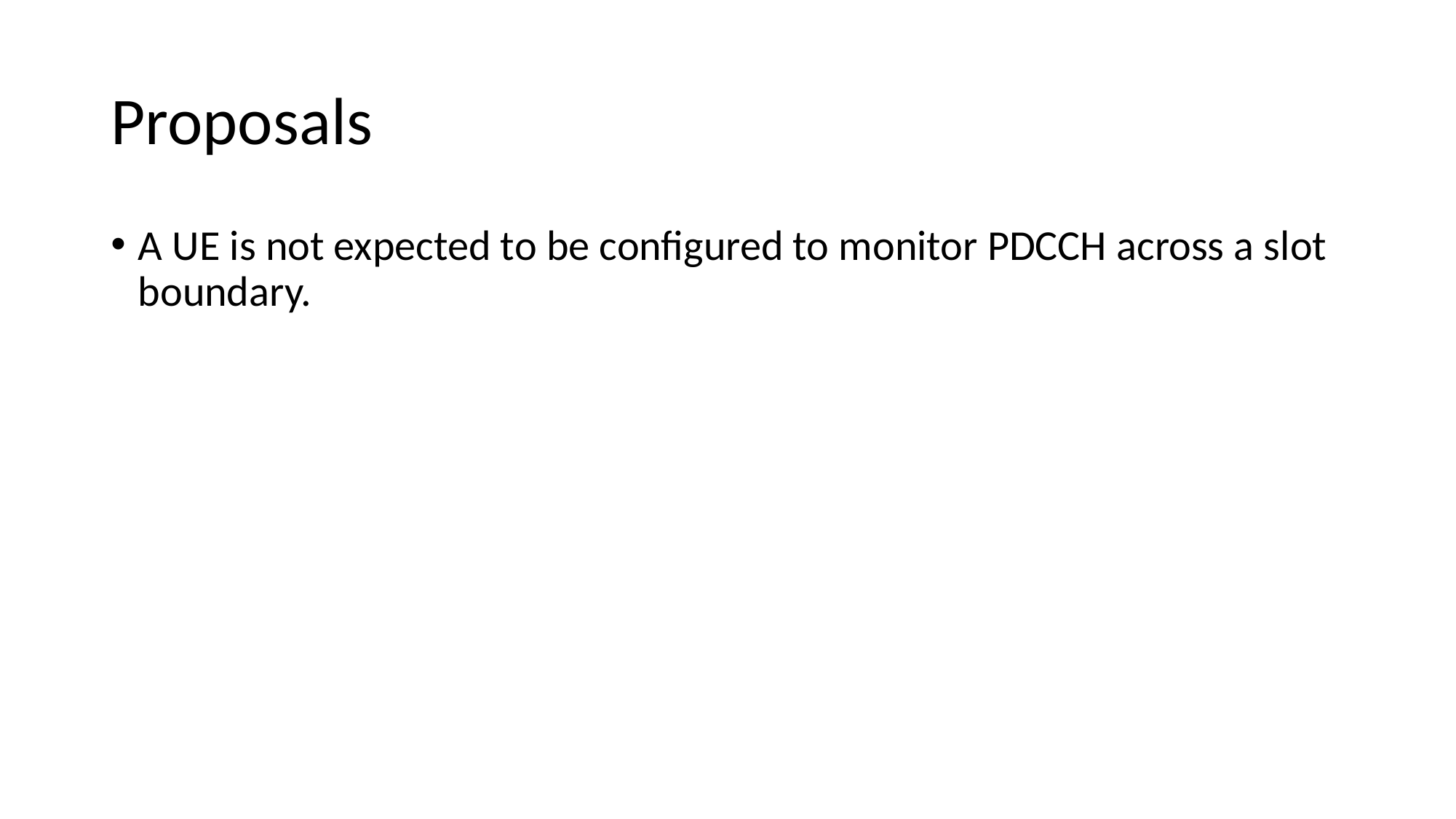

# Proposals
A UE is not expected to be configured to monitor PDCCH across a slot boundary.